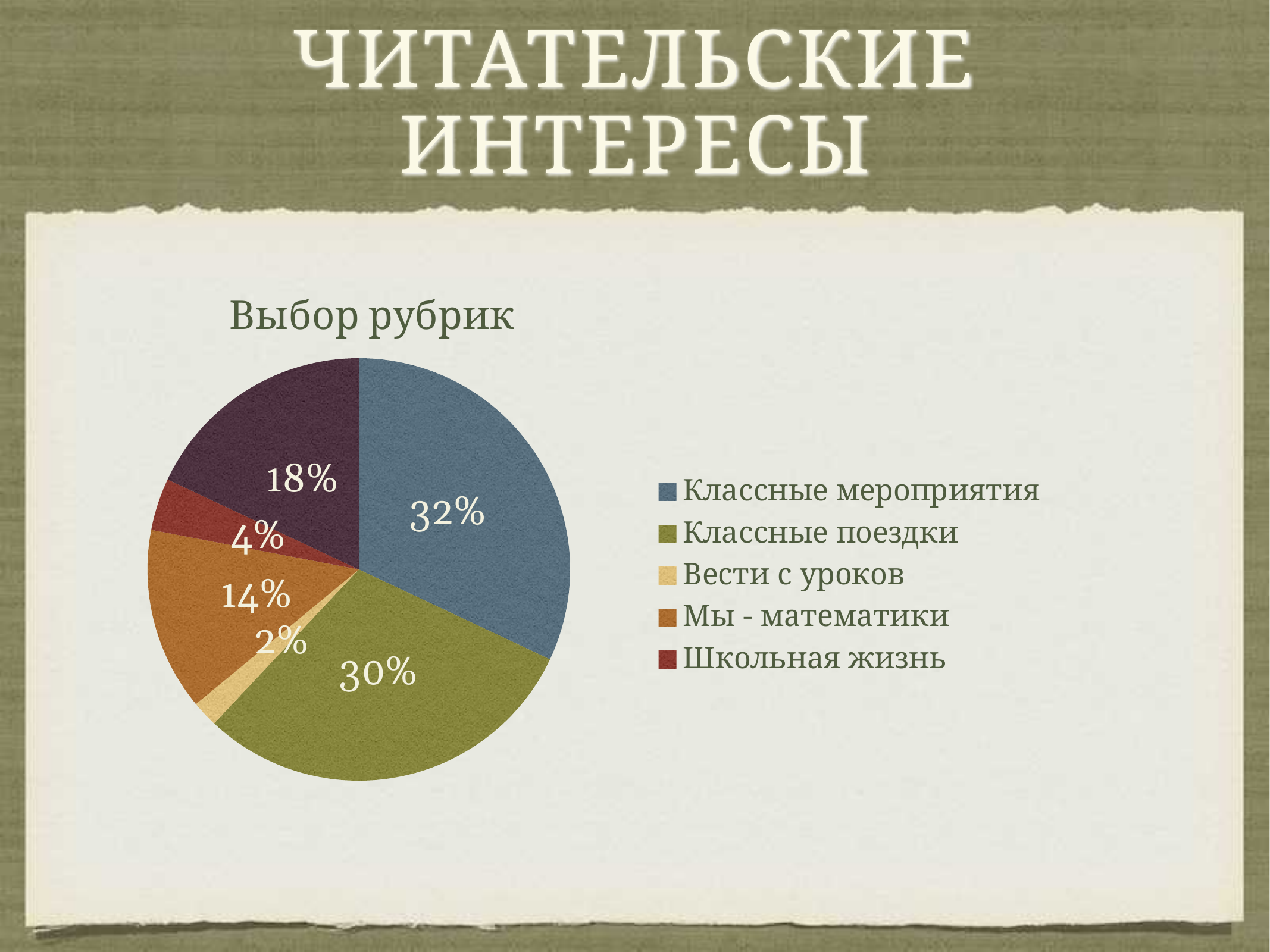

# Читательские интересы

### Chart: Выбор рубрик

| Category | Region 1 |
|---|---|
| Классные мероприятия | 32.0 |
| Классные поездки | 30.0 |
| Вести с уроков | 2.0 |
| Мы - математики | 14.0 |
| Школьная жизнь | 4.0 |
| Спортивная жизнь класса | 18.0 |